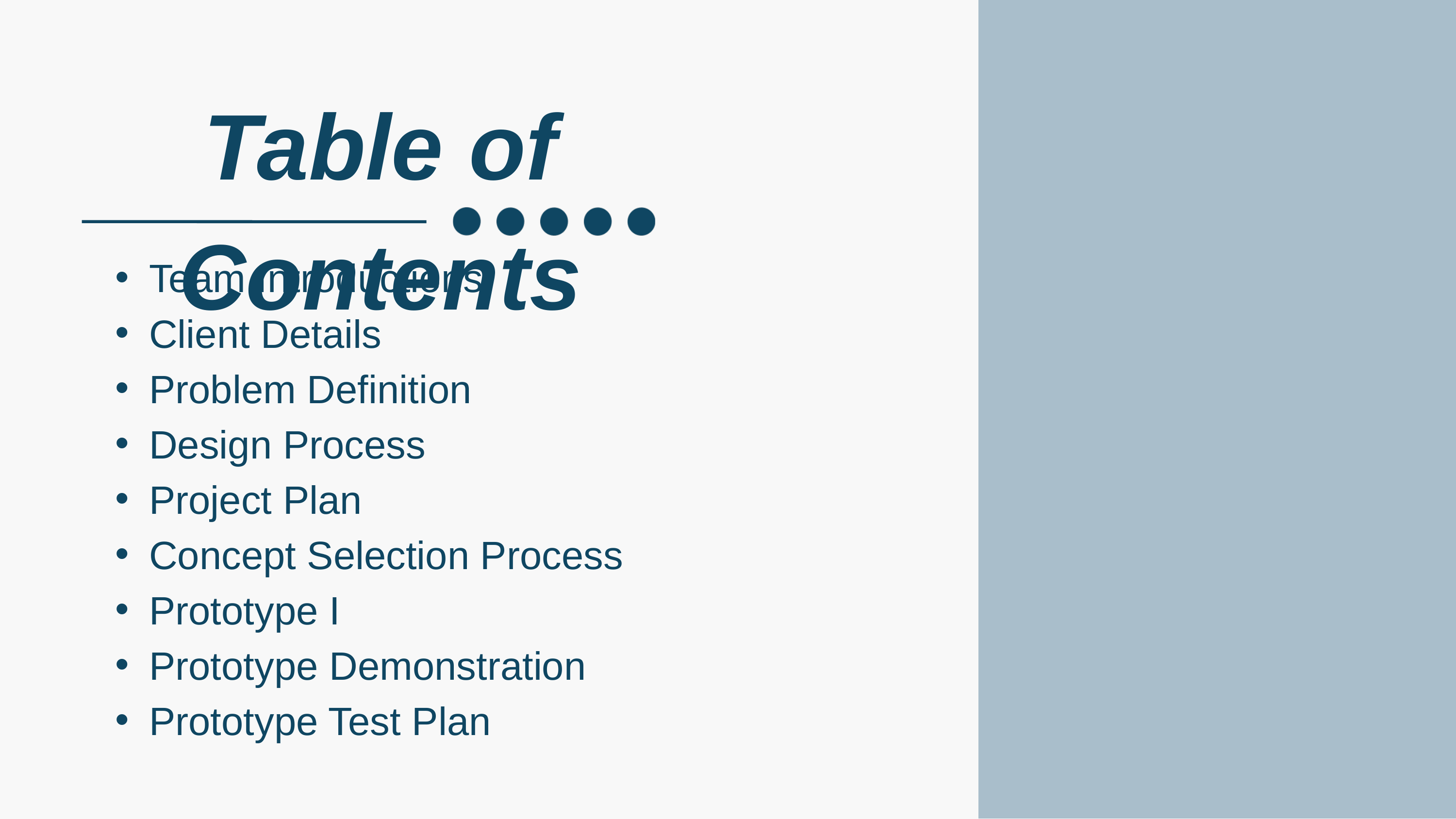

Table of Contents

Team Introductions
Client Details
Problem Definition
Design Process
Project Plan
Concept Selection Process
Prototype I
Prototype Demonstration
Prototype Test Plan